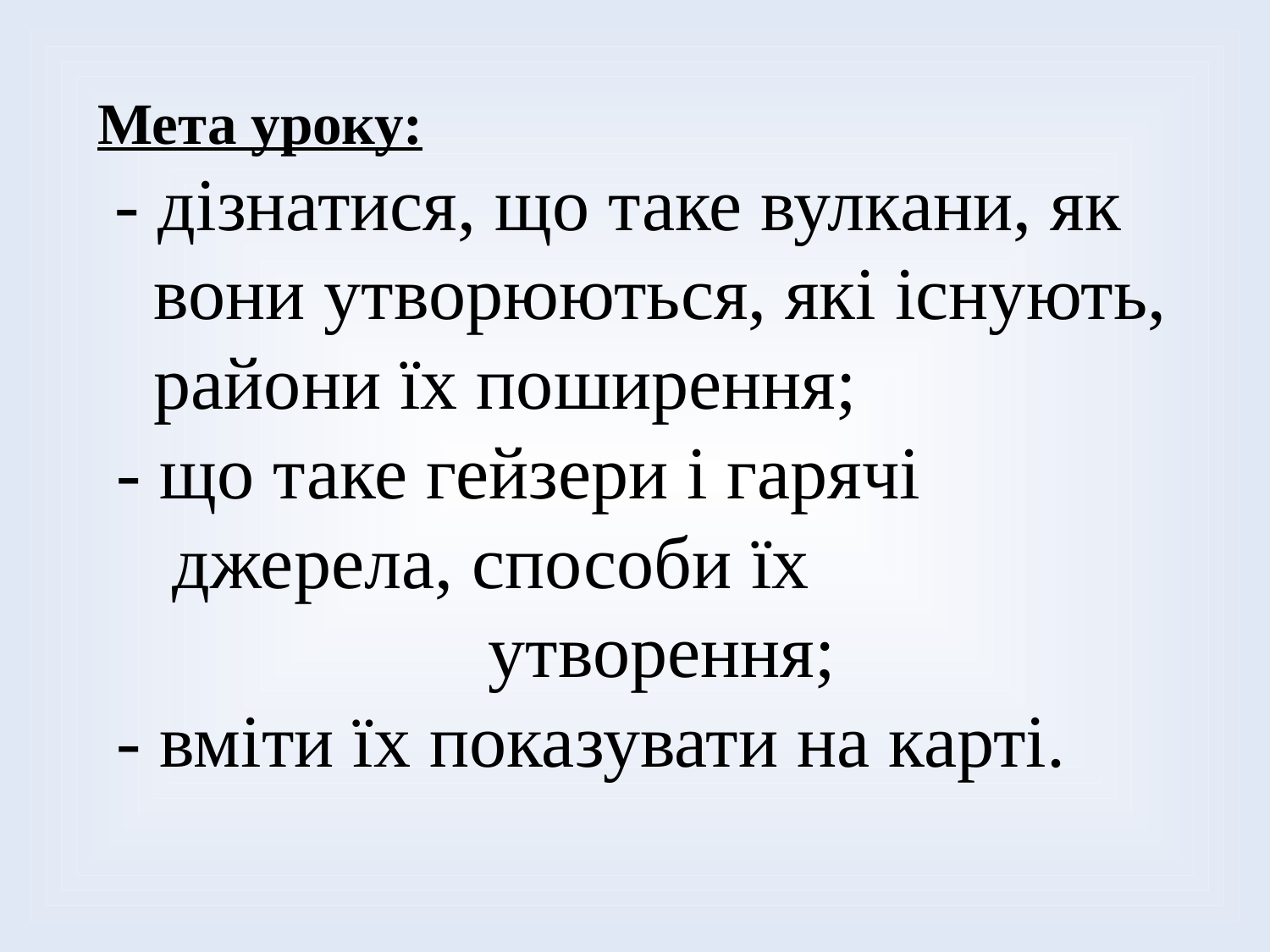

# Мета уроку: - дізнатися, що таке вулкани, як вони утворюються, які існують, райони їх поширення; - що таке гейзери і гарячі джерела, способи їх утворення; - вміти їх показувати на карті.